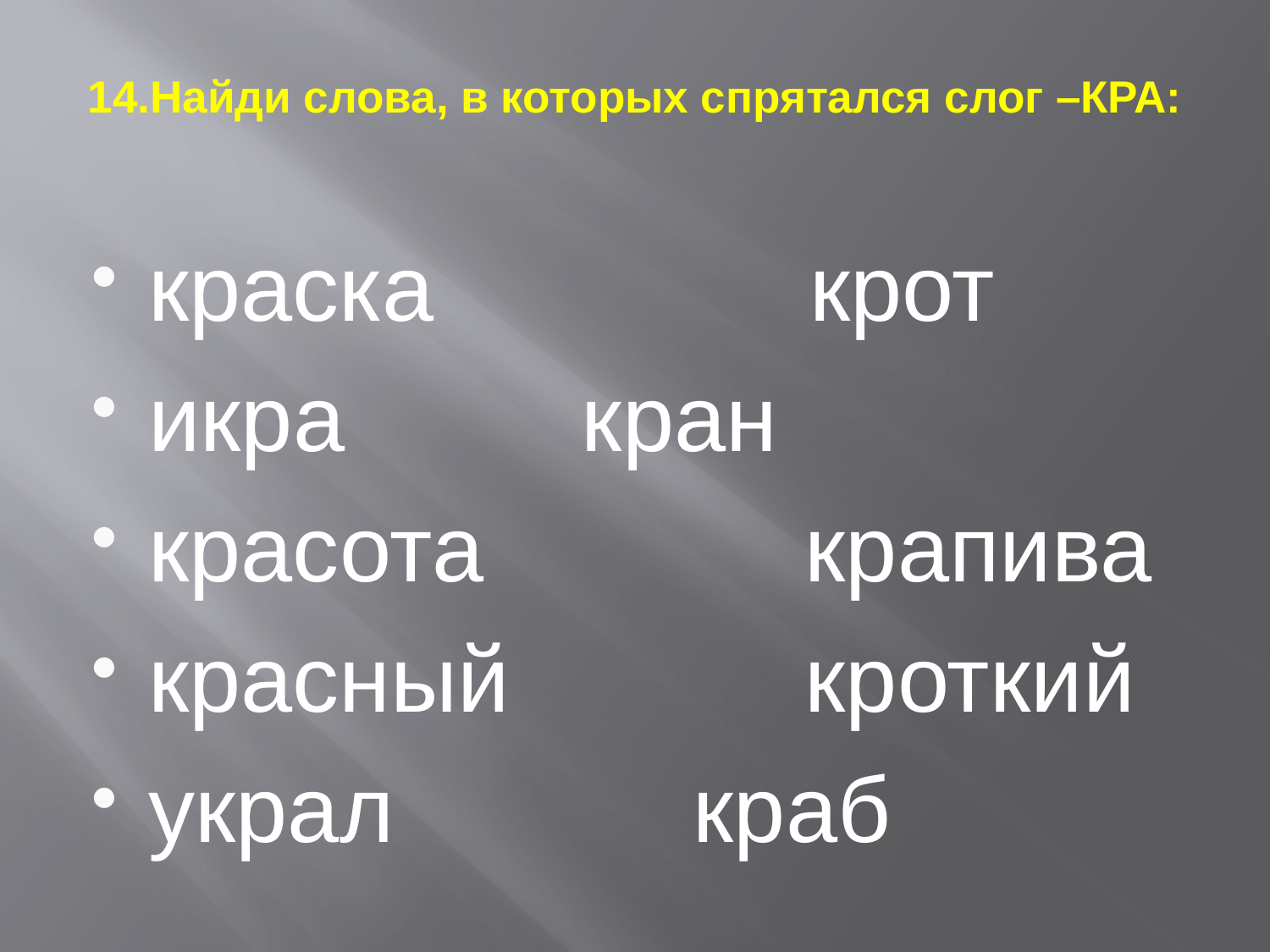

# 14.Найди слова, в которых спрятался слог –КРА:
краска	              крот
икра		         кран
красота	         крапива
красный	         кроткий
украл 		         краб